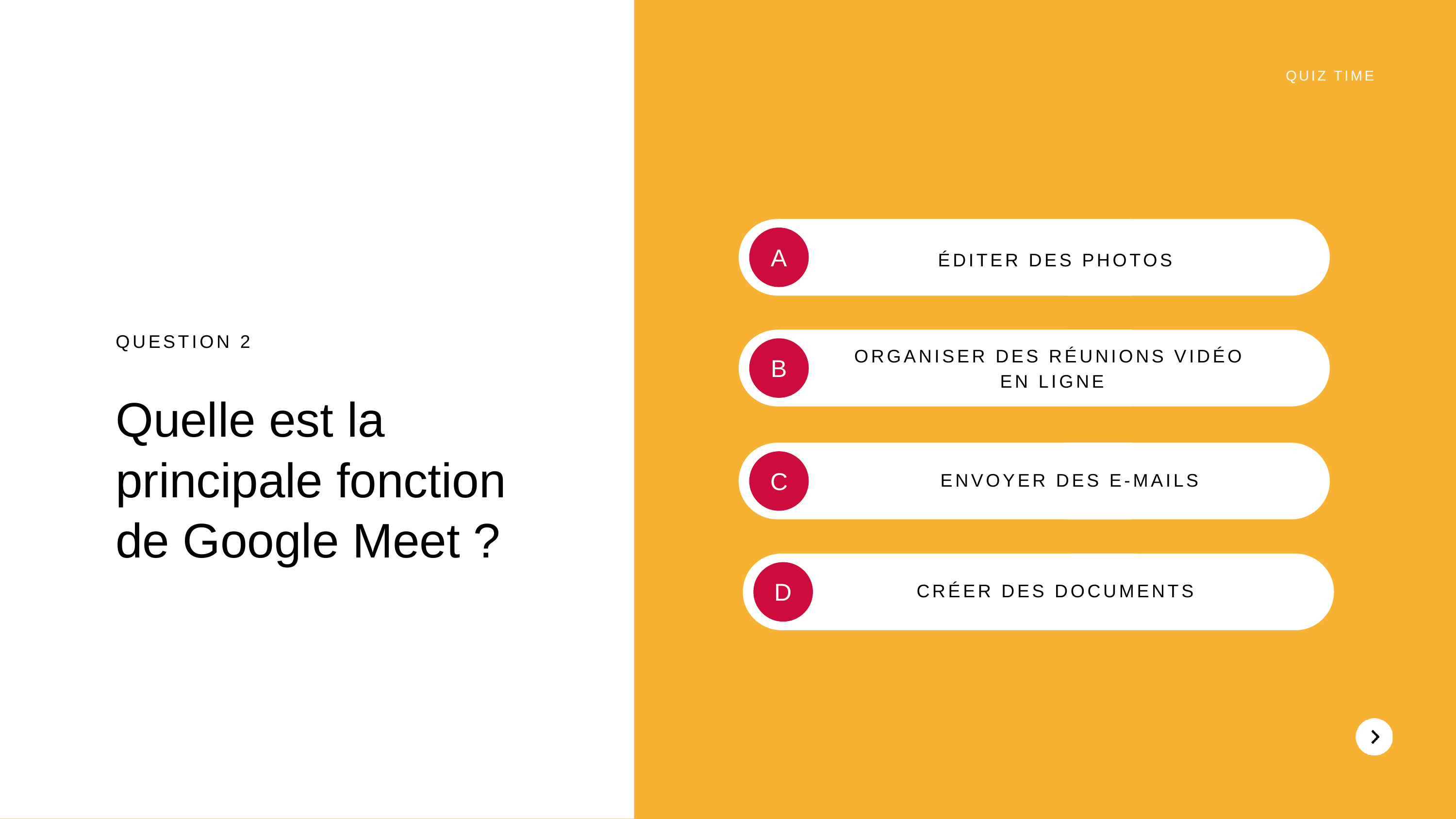

QUIZ TIME

A
ÉDITER DES PHOTOS

QUESTION 2
Quelle est la principale fonction de Google Meet ?

ORGANISER DES RÉUNIONS VIDÉO
EN LIGNE
B

C
ENVOYER DES E-MAILS

D
CRÉER DES DOCUMENTS